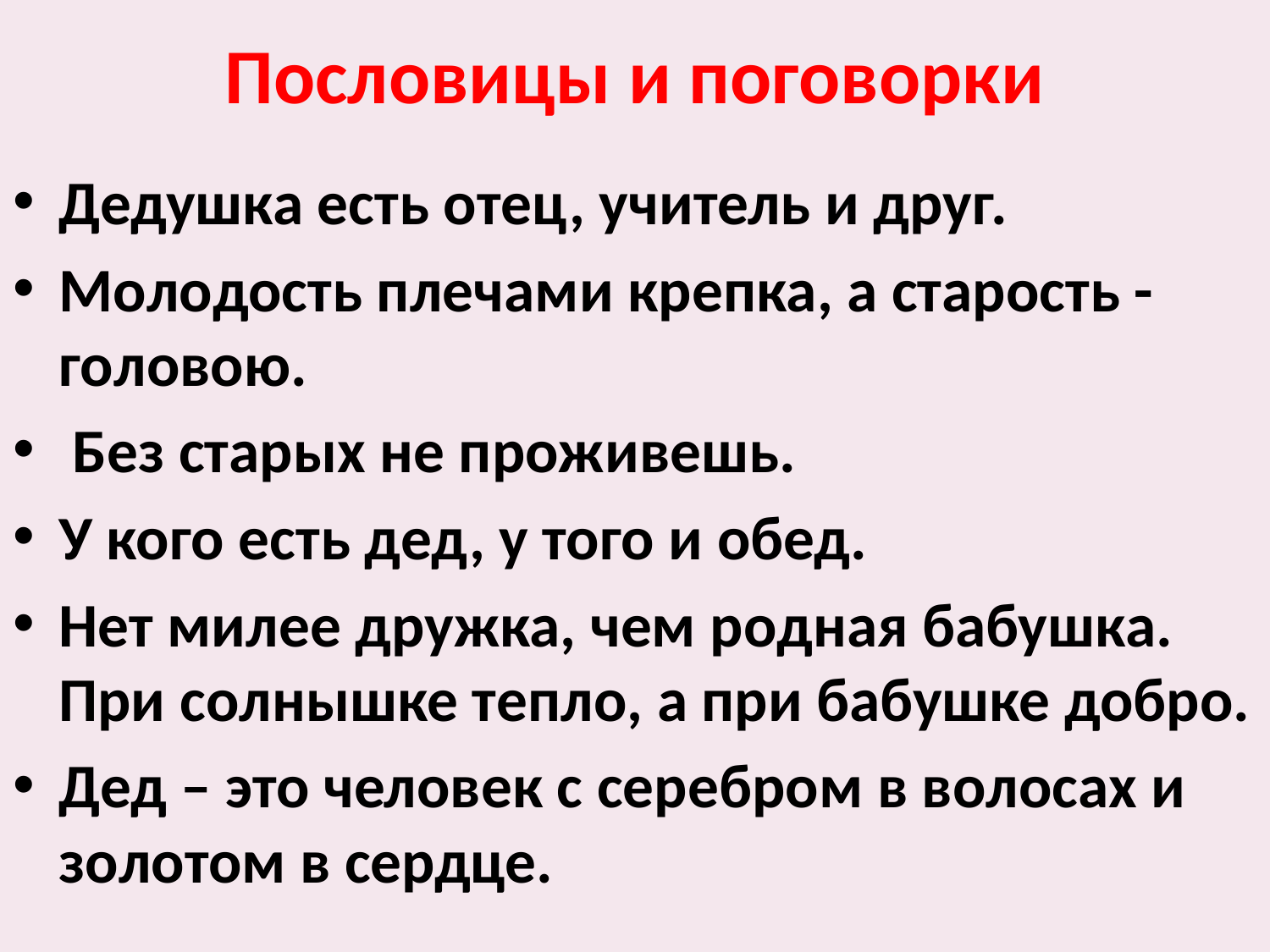

# Пословицы и поговорки
Дедушка есть отец, учитель и друг.
Молодость плечами крепка, а старость - головою.
 Без старых не проживешь.
У кого есть дед, у того и обед.
Нет милее дружка, чем родная бабушка. При солнышке тепло, а при бабушке добро.
Дед – это человек с серебром в волосах и золотом в сердце.